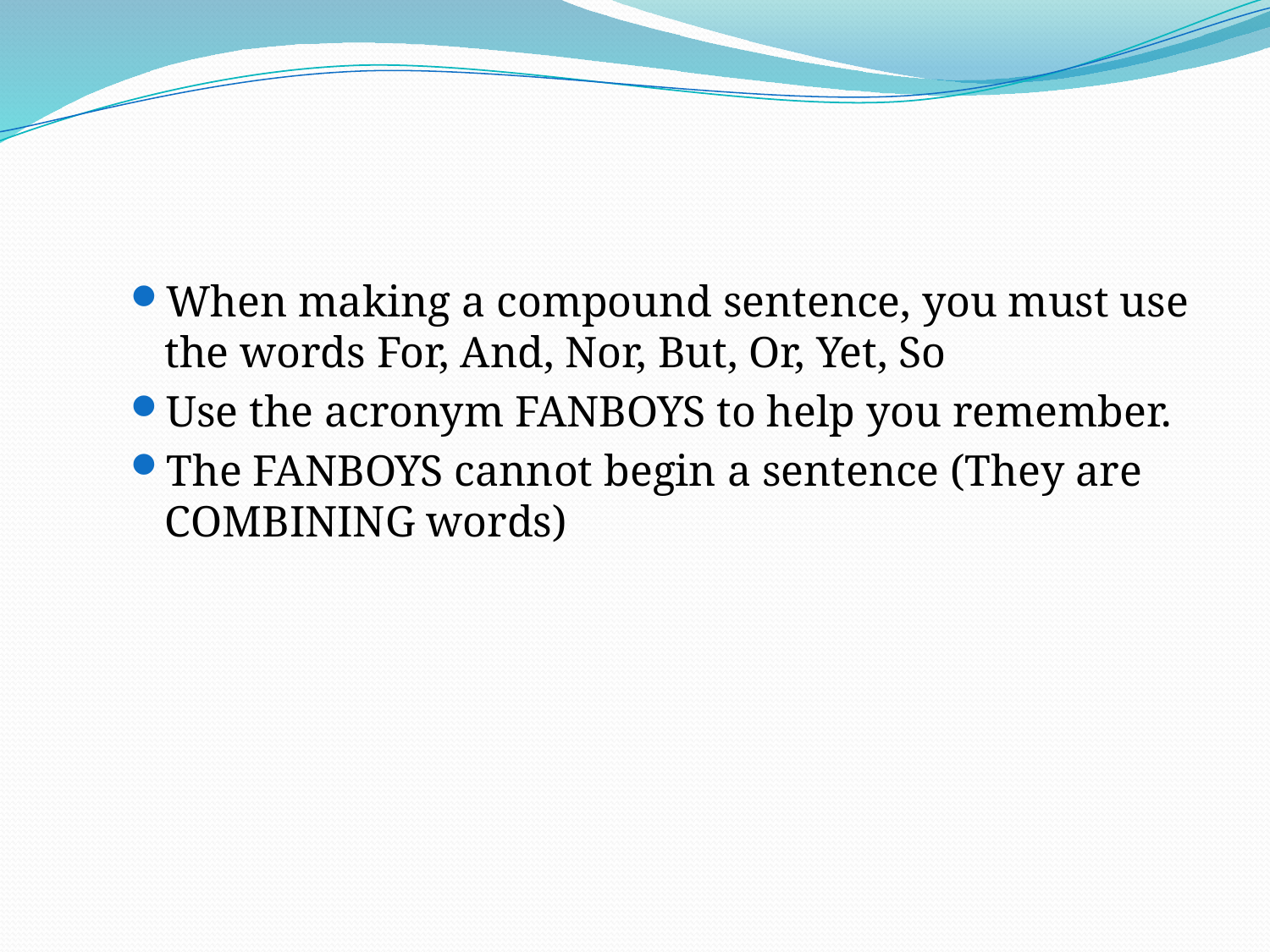

#
When making a compound sentence, you must use the words For, And, Nor, But, Or, Yet, So
Use the acronym FANBOYS to help you remember.
The FANBOYS cannot begin a sentence (They are COMBINING words)